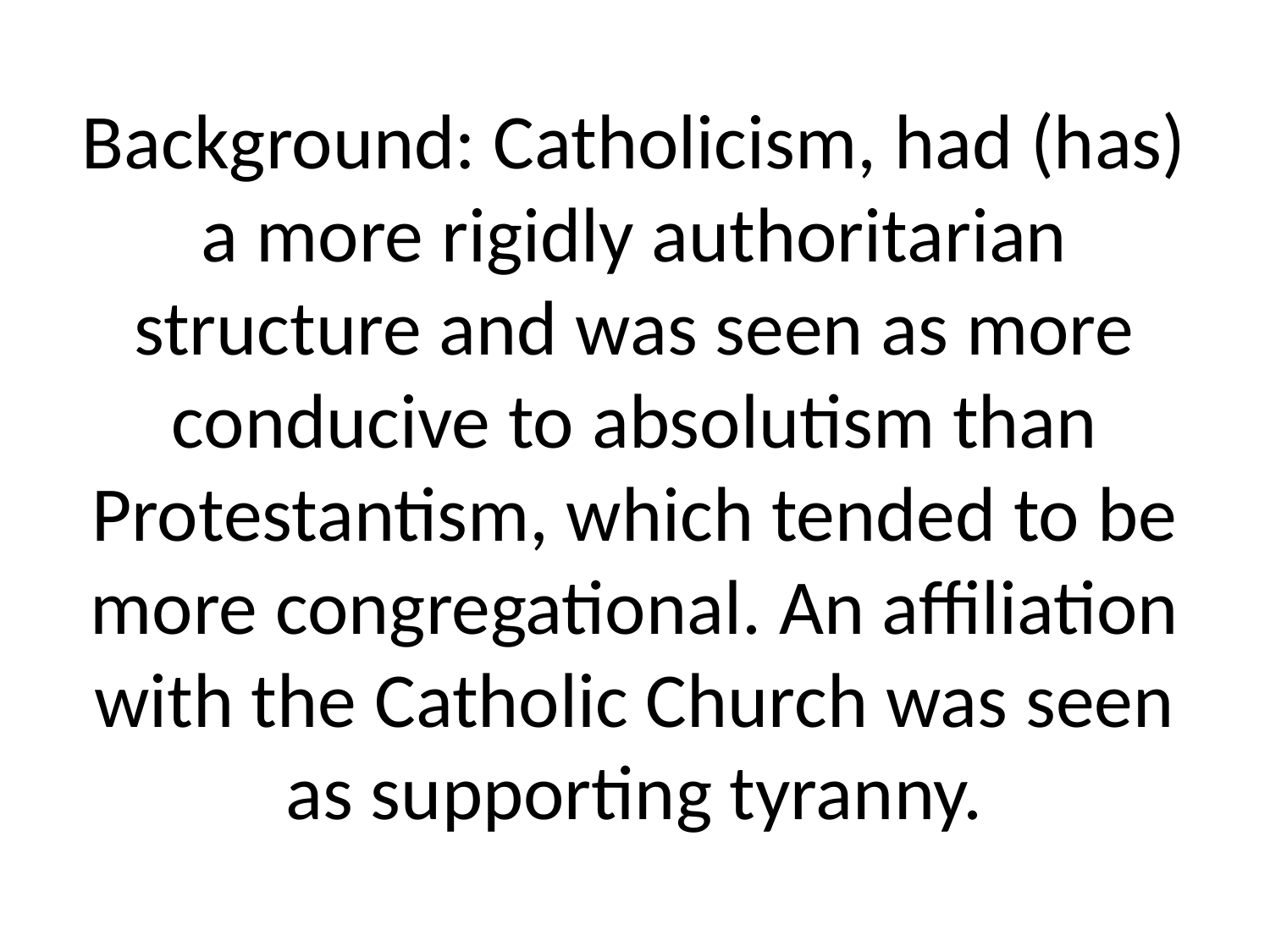

# Background: Catholicism, had (has) a more rigidly authoritarian structure and was seen as more conducive to absolutism than Protestantism, which tended to be more congregational. An affiliation with the Catholic Church was seen as supporting tyranny.